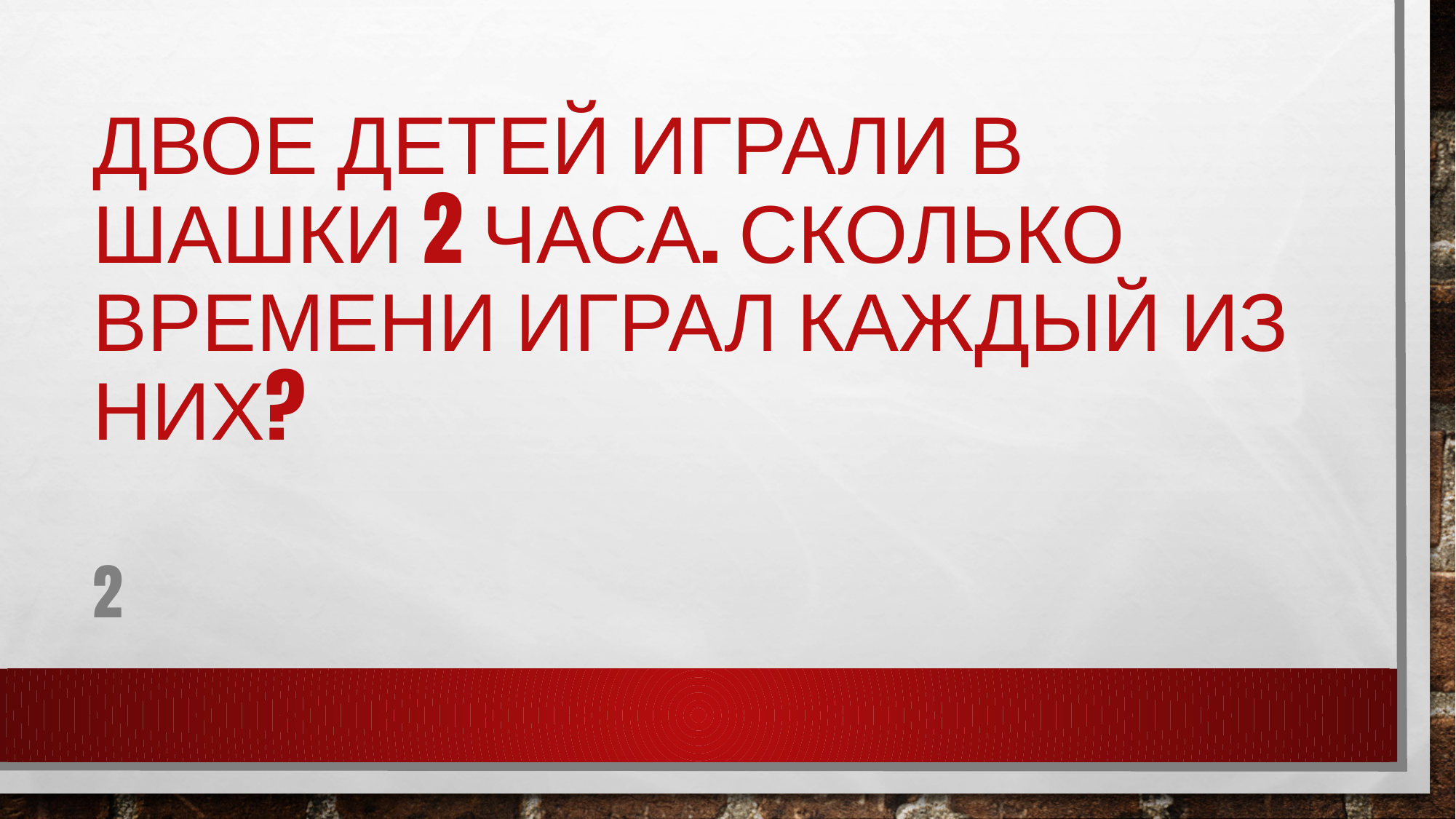

# Двое детей играли в шашки 2 часа. Сколько времени играл каждый из них?
2